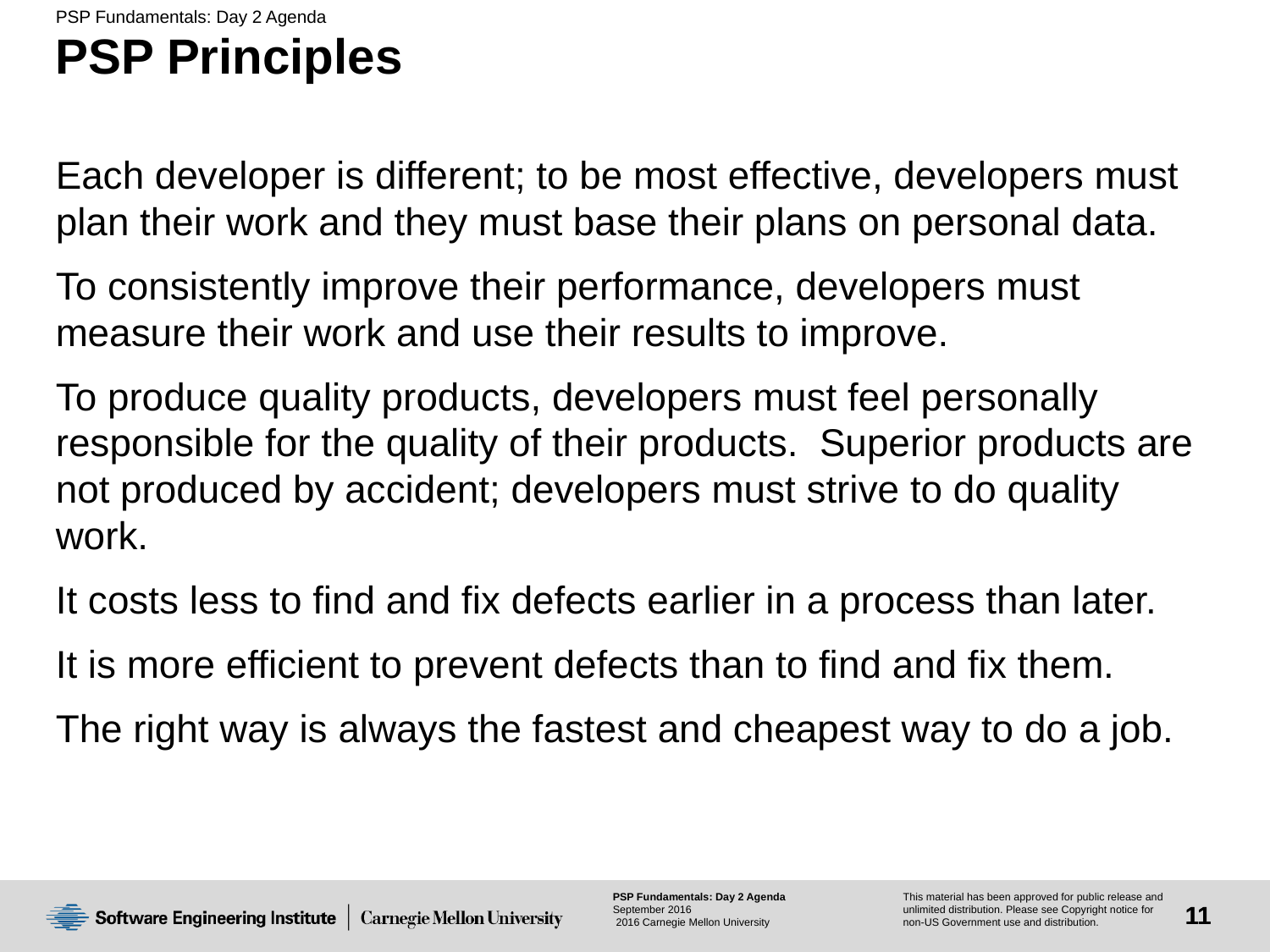

# PSP Principles
Each developer is different; to be most effective, developers must plan their work and they must base their plans on personal data.
To consistently improve their performance, developers must measure their work and use their results to improve.
To produce quality products, developers must feel personally responsible for the quality of their products.  Superior products are not produced by accident; developers must strive to do quality work.
It costs less to find and fix defects earlier in a process than later.
It is more efficient to prevent defects than to find and fix them.
The right way is always the fastest and cheapest way to do a job.